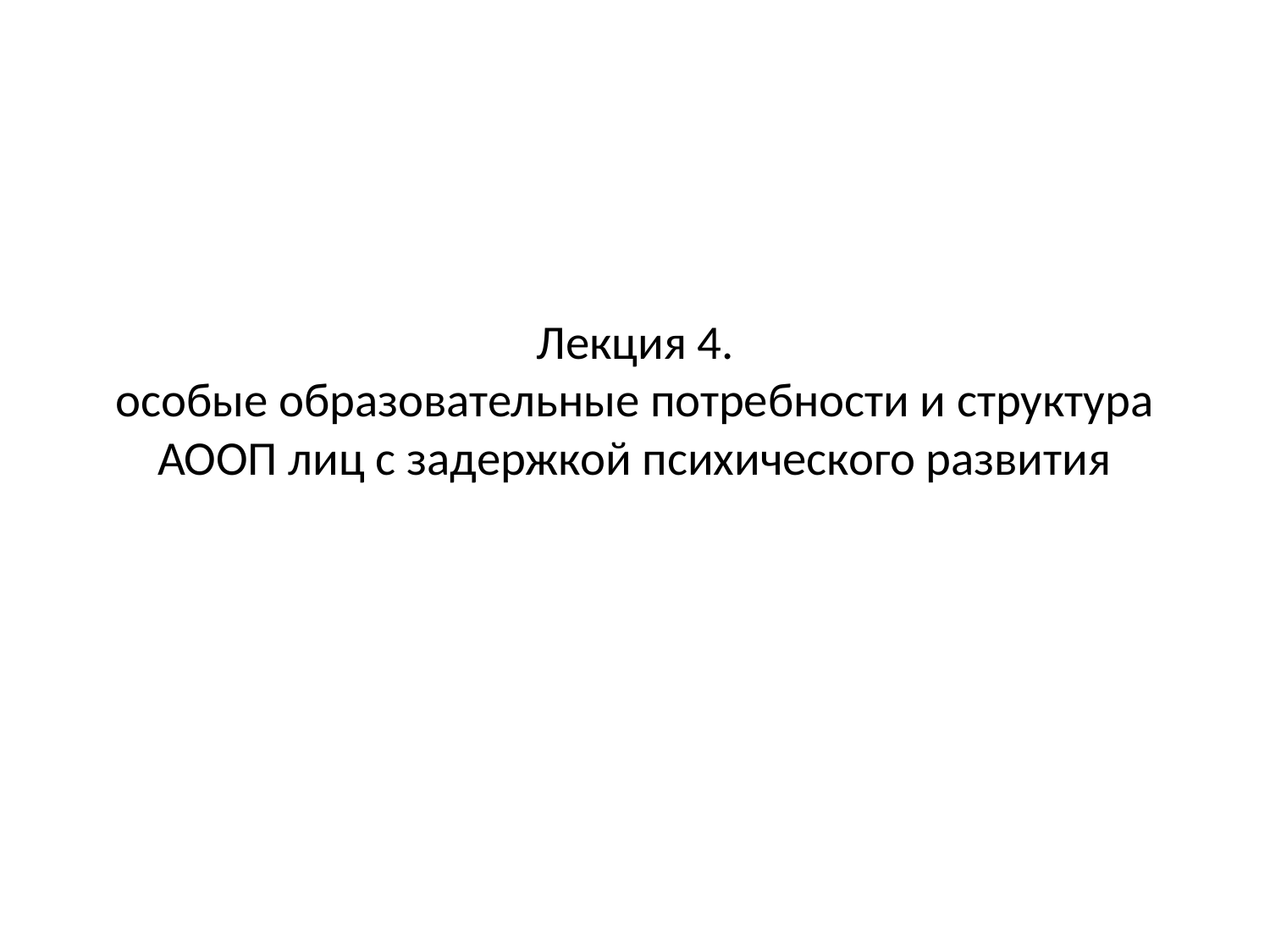

# Лекция 4. особые образовательные потребности и структура АООП лиц с задержкой психического развития